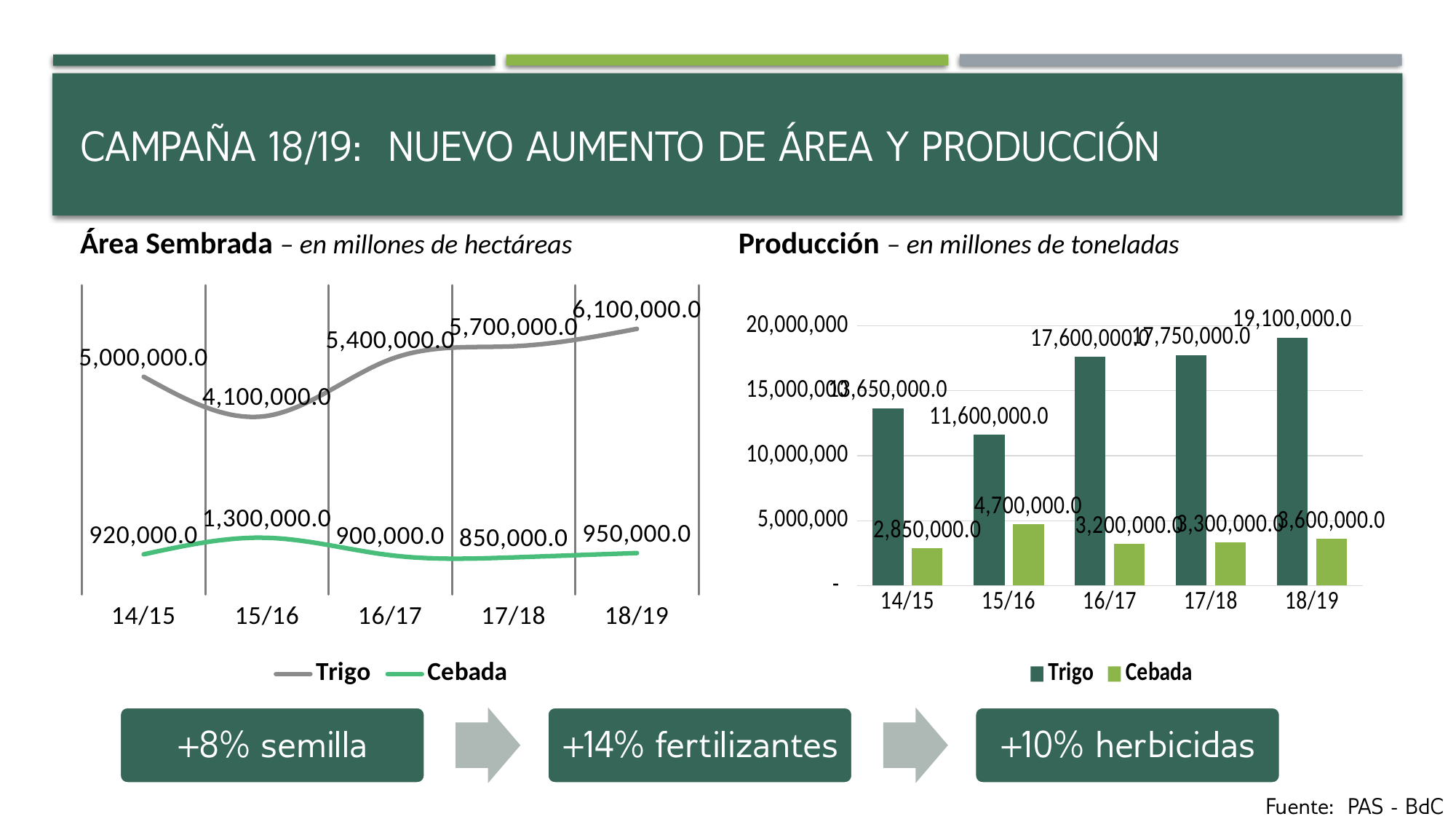

# Campaña 18/19:  nuevo aumento de área y producción
Área Sembrada – en millones de hectáreas
Producción – en millones de toneladas

### Chart

| Category | Trigo | Cebada |
|---|---|---|
| 14/15 | 13650000.0 | 2850000.0 |
| 15/16 | 11600000.0 | 4700000.0 |
| 16/17 | 17600000.0 | 3200000.0 |
| 17/18 | 17750000.0 | 3300000.0 |
| 18/19 | 19100000.0 | 3600000.0 |

### Chart

| Category | Trigo | Cebada |
|---|---|---|
| 14/15 | 5000000.0 | 920000.0 |
| 15/16 | 4100000.0 | 1300000.0 |
| 16/17 | 5400000.0 | 900000.0 |
| 17/18 | 5700000.0 | 850000.0 |
| 18/19 | 6100000.0 | 950000.0 |
+8% semilla

+14% fertilizantes

+10% herbicidas
Fuente:  PAS - BdC